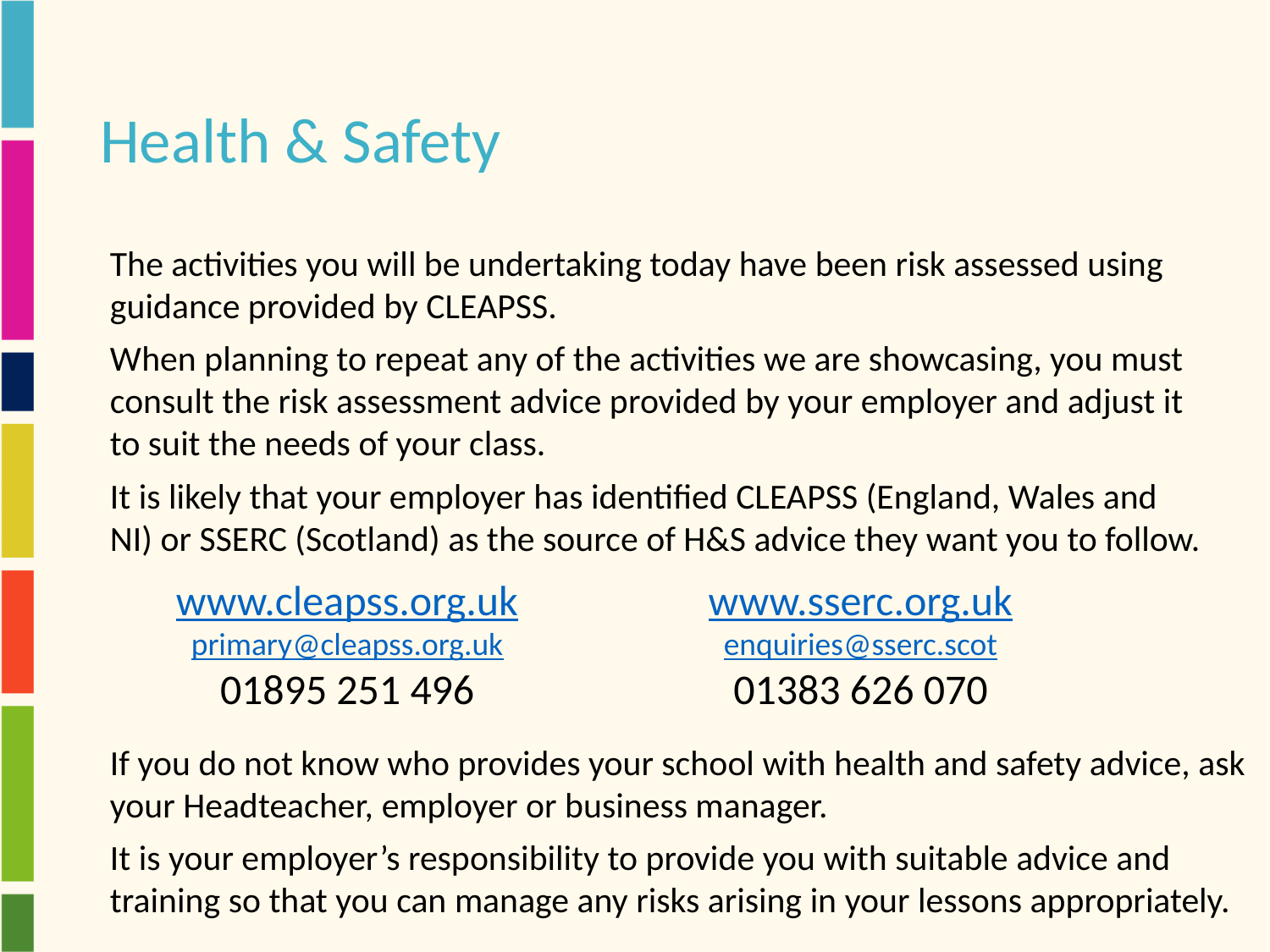

# Health & Safety
The activities you will be undertaking today have been risk assessed using guidance provided by CLEAPSS.
When planning to repeat any of the activities we are showcasing, you must consult the risk assessment advice provided by your employer and adjust it to suit the needs of your class.
It is likely that your employer has identified CLEAPSS (England, Wales and NI) or SSERC (Scotland) as the source of H&S advice they want you to follow.
www.sserc.org.uk
enquiries@sserc.scot
01383 626 070
www.cleapss.org.uk
primary@cleapss.org.uk
01895 251 496
If you do not know who provides your school with health and safety advice, ask your Headteacher, employer or business manager.
It is your employer’s responsibility to provide you with suitable advice and training so that you can manage any risks arising in your lessons appropriately.